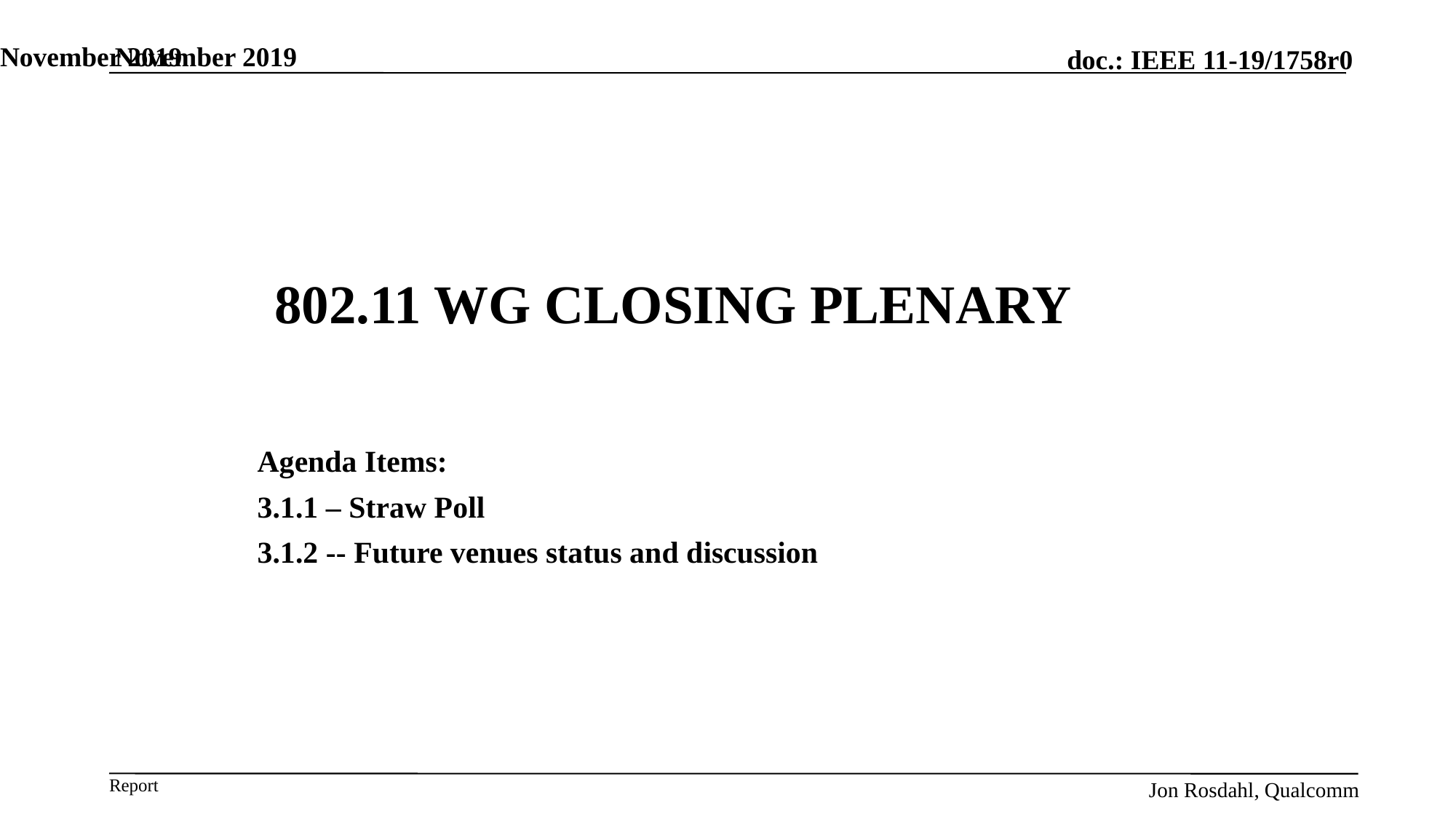

November 2019
# 802.11 WG Closing Plenary
Agenda Items:
3.1.1 – Straw Poll
3.1.2 -- Future venues status and discussion

Jon Rosdahl, Qualcomm